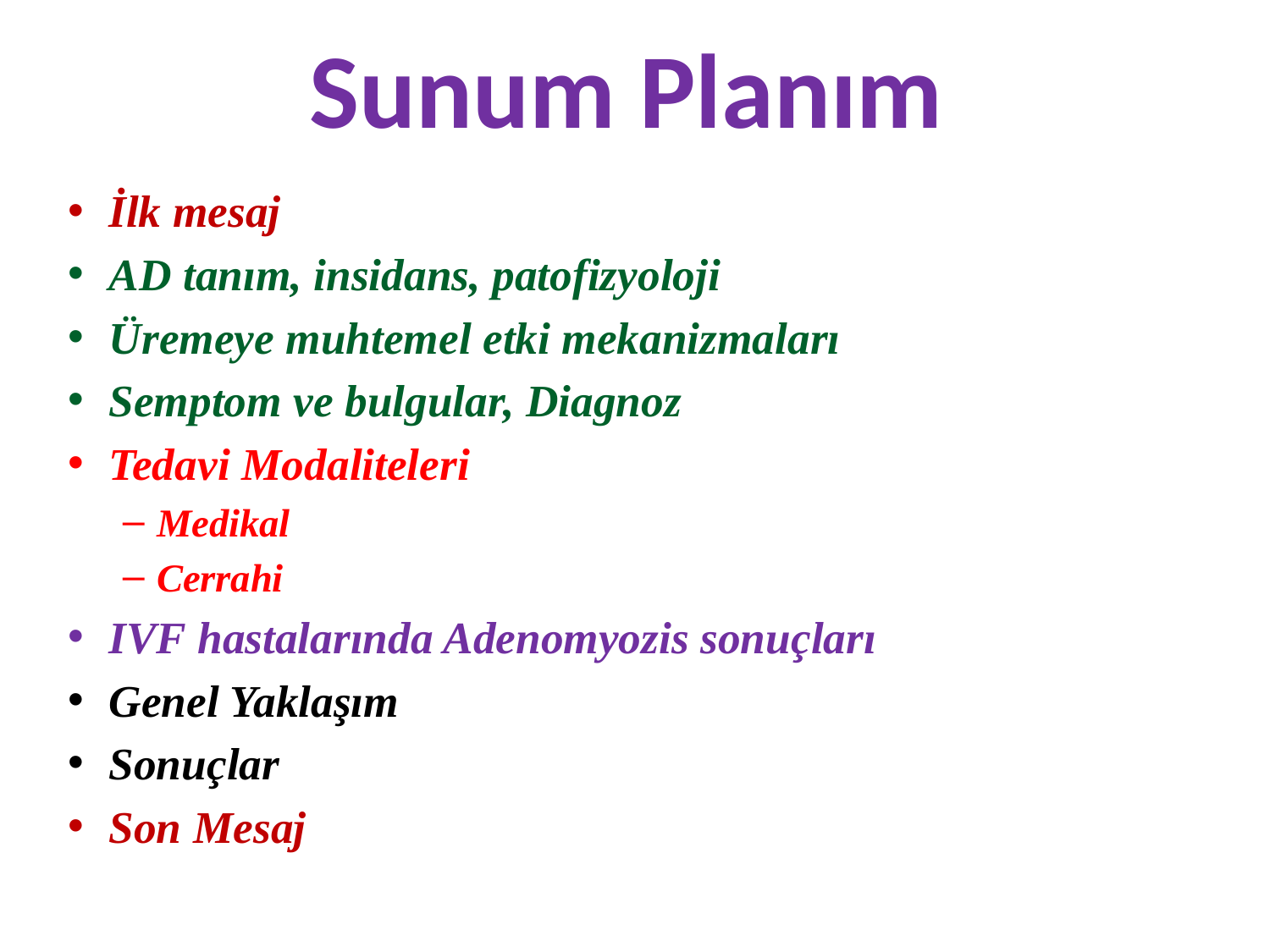

# Sunum Planım
İlk mesaj
AD tanım, insidans, patofizyoloji
Üremeye muhtemel etki mekanizmaları
Semptom ve bulgular, Diagnoz
Tedavi Modaliteleri
Medikal
Cerrahi
IVF hastalarında Adenomyozis sonuçları
Genel Yaklaşım
Sonuçlar
Son Mesaj